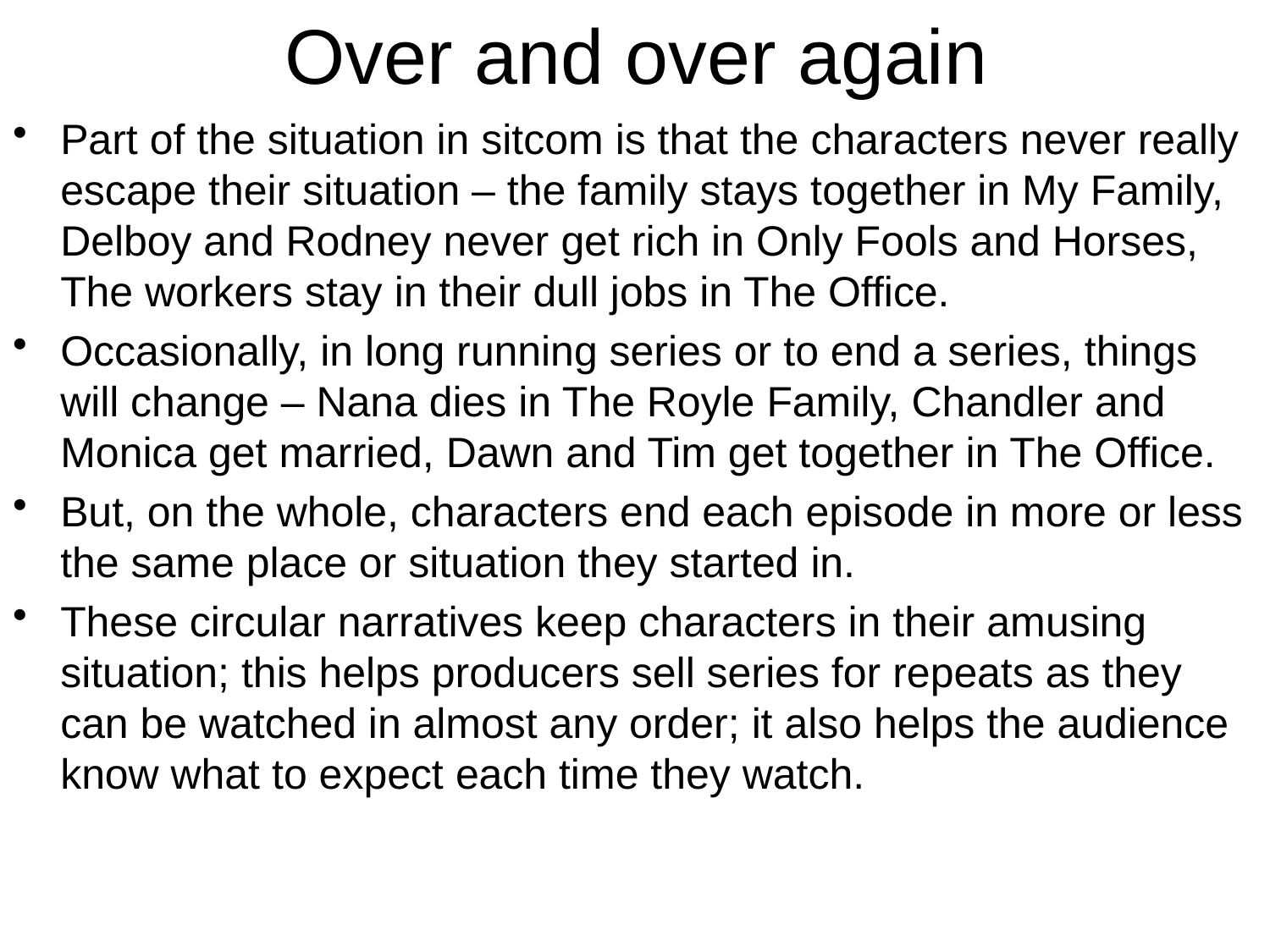

# Over and over again
Part of the situation in sitcom is that the characters never really escape their situation – the family stays together in My Family, Delboy and Rodney never get rich in Only Fools and Horses, The workers stay in their dull jobs in The Office.
Occasionally, in long running series or to end a series, things will change – Nana dies in The Royle Family, Chandler and Monica get married, Dawn and Tim get together in The Office.
But, on the whole, characters end each episode in more or less the same place or situation they started in.
These circular narratives keep characters in their amusing situation; this helps producers sell series for repeats as they can be watched in almost any order; it also helps the audience know what to expect each time they watch.